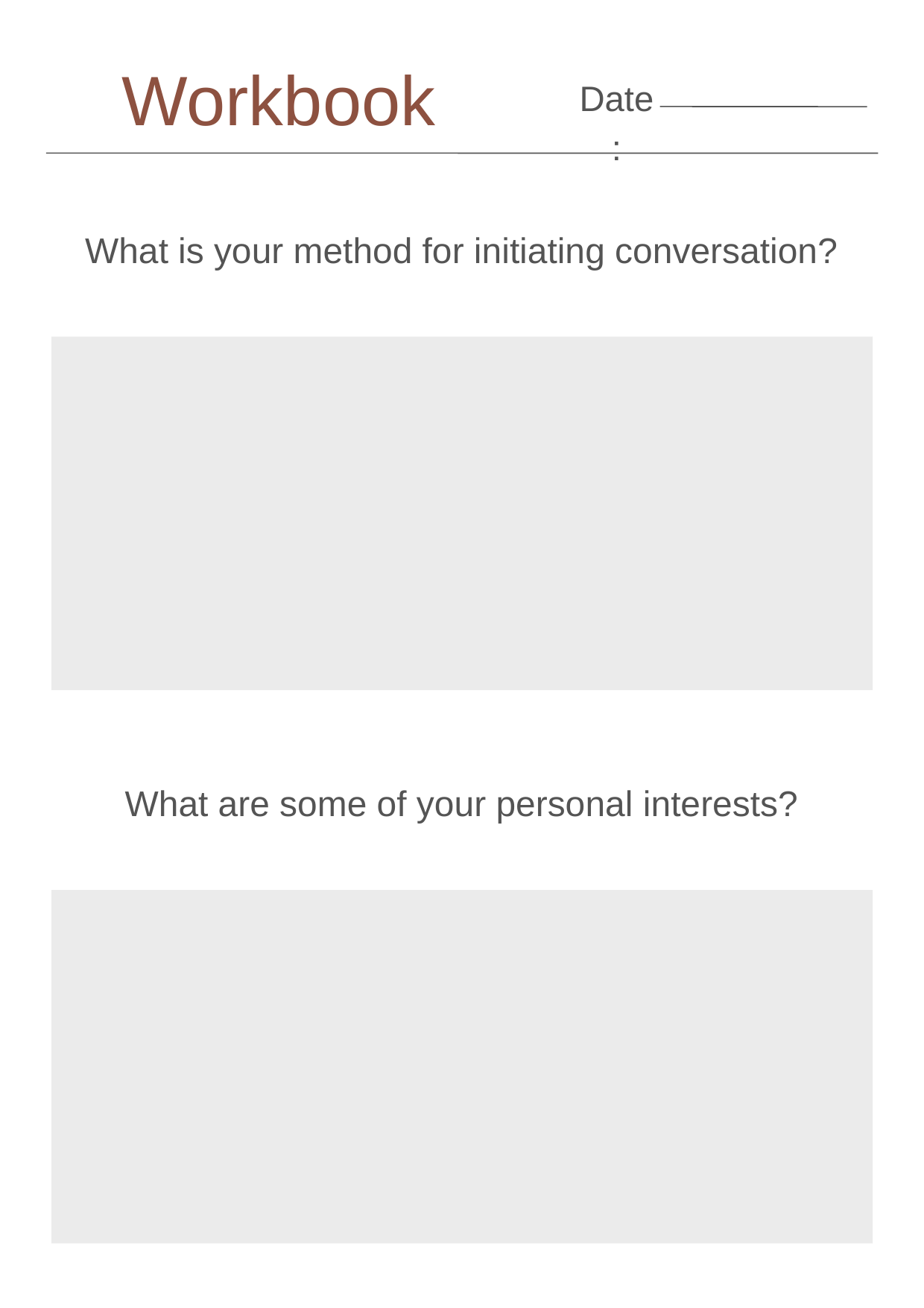

Workbook
Date:

What is your method for initiating conversation?

What are some of your personal interests?